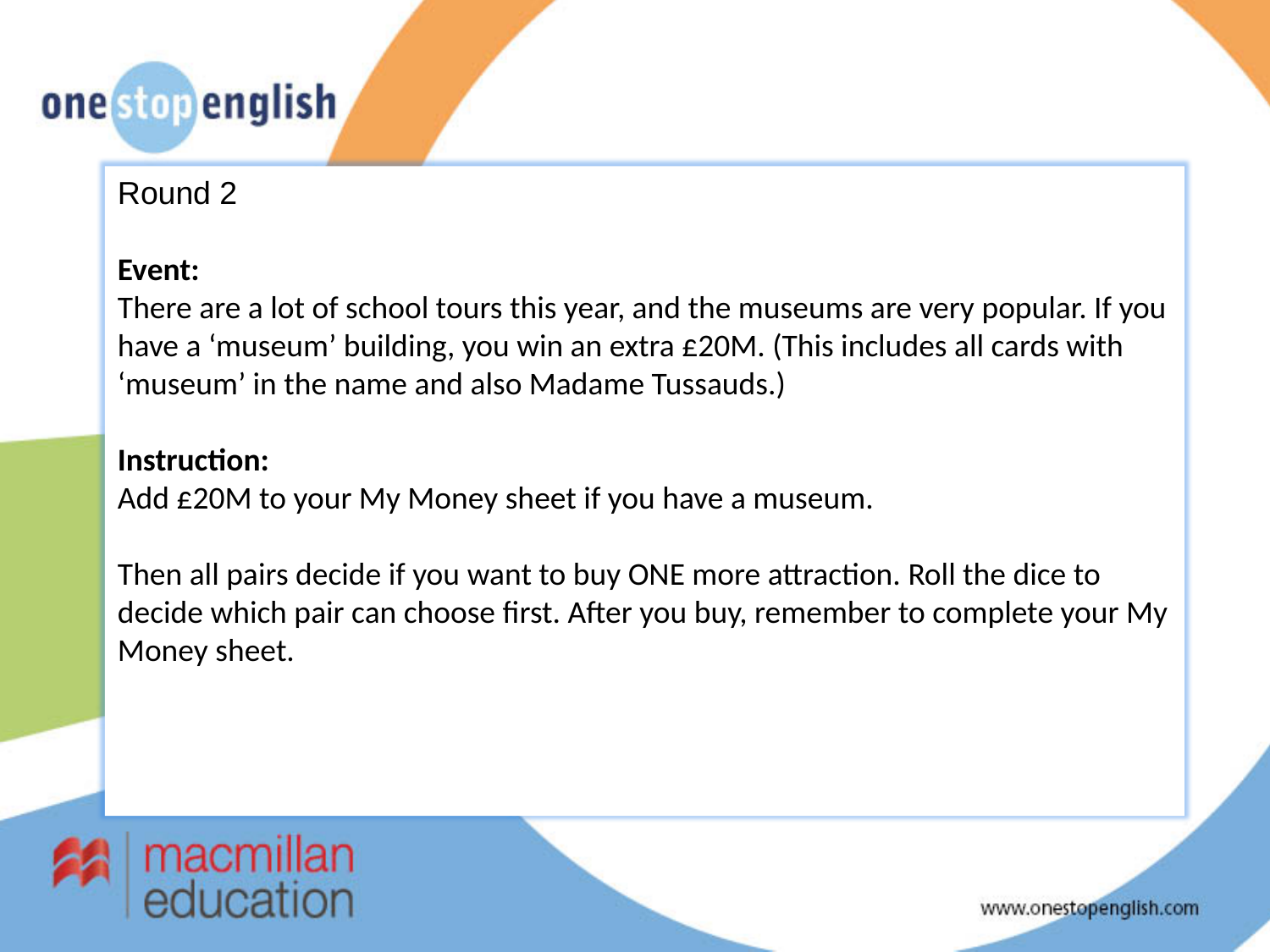

Round 2

Event:
There are a lot of school tours this year, and the museums are very popular. If you have a ‘museum’ building, you win an extra £20M. (This includes all cards with ‘museum’ in the name and also Madame Tussauds.)

Instruction:
Add £20M to your My Money sheet if you have a museum.

Then all pairs decide if you want to buy ONE more attraction. Roll the dice to decide which pair can choose first. After you buy, remember to complete your My Money sheet.